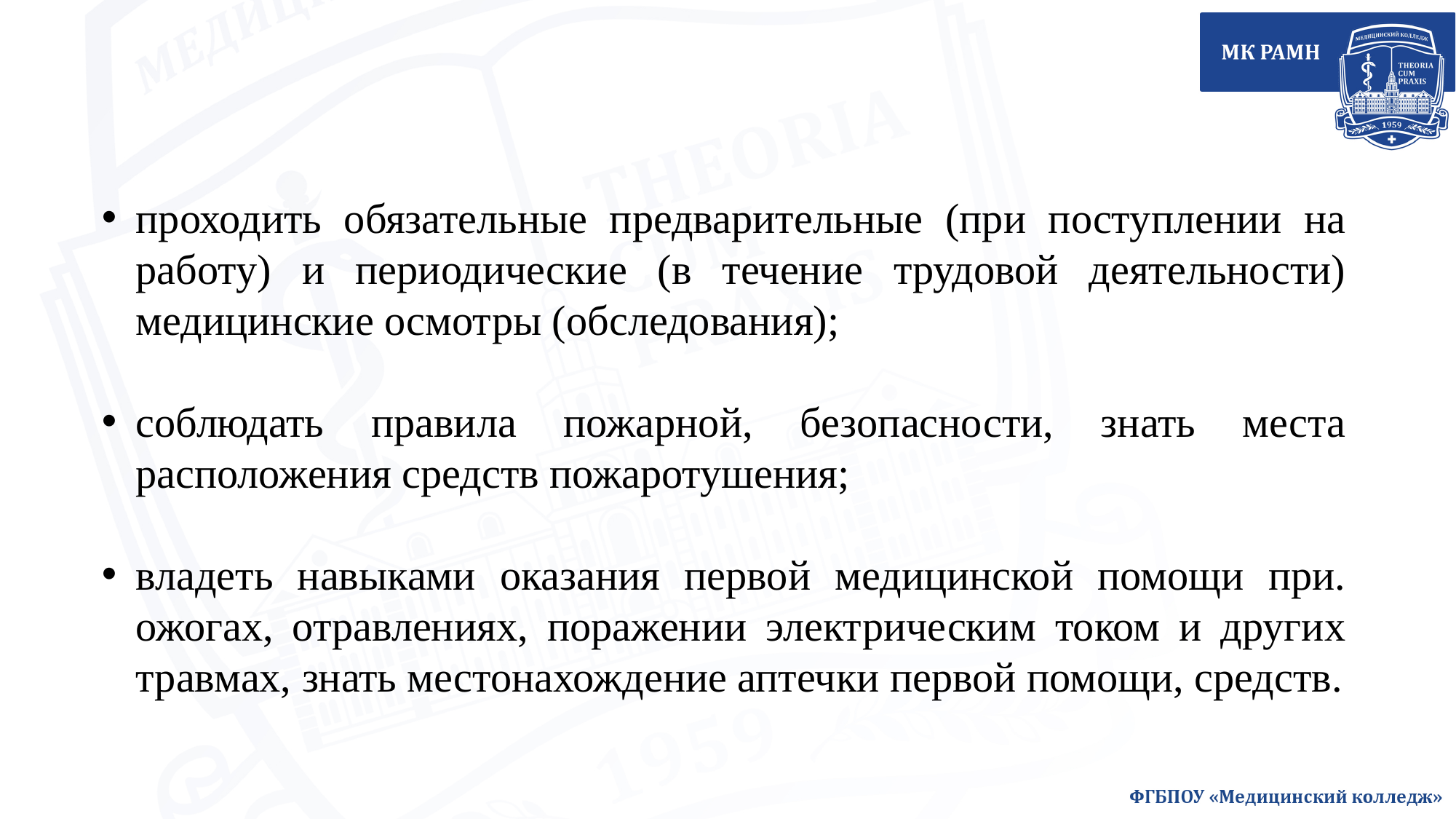

проходить обязательные предварительные (при поступлении на работу) и периодические (в течение трудовой деятельности) медицинские осмотры (обследования);

соблюдать правила пожарной, безопасности, знать места расположения средств пожаротушения;

владеть навыками оказания первой медицинской помощи при. ожогах, отравлениях, поражении электрическим током и других травмах, знать местонахождение аптечки первой помощи, средств.